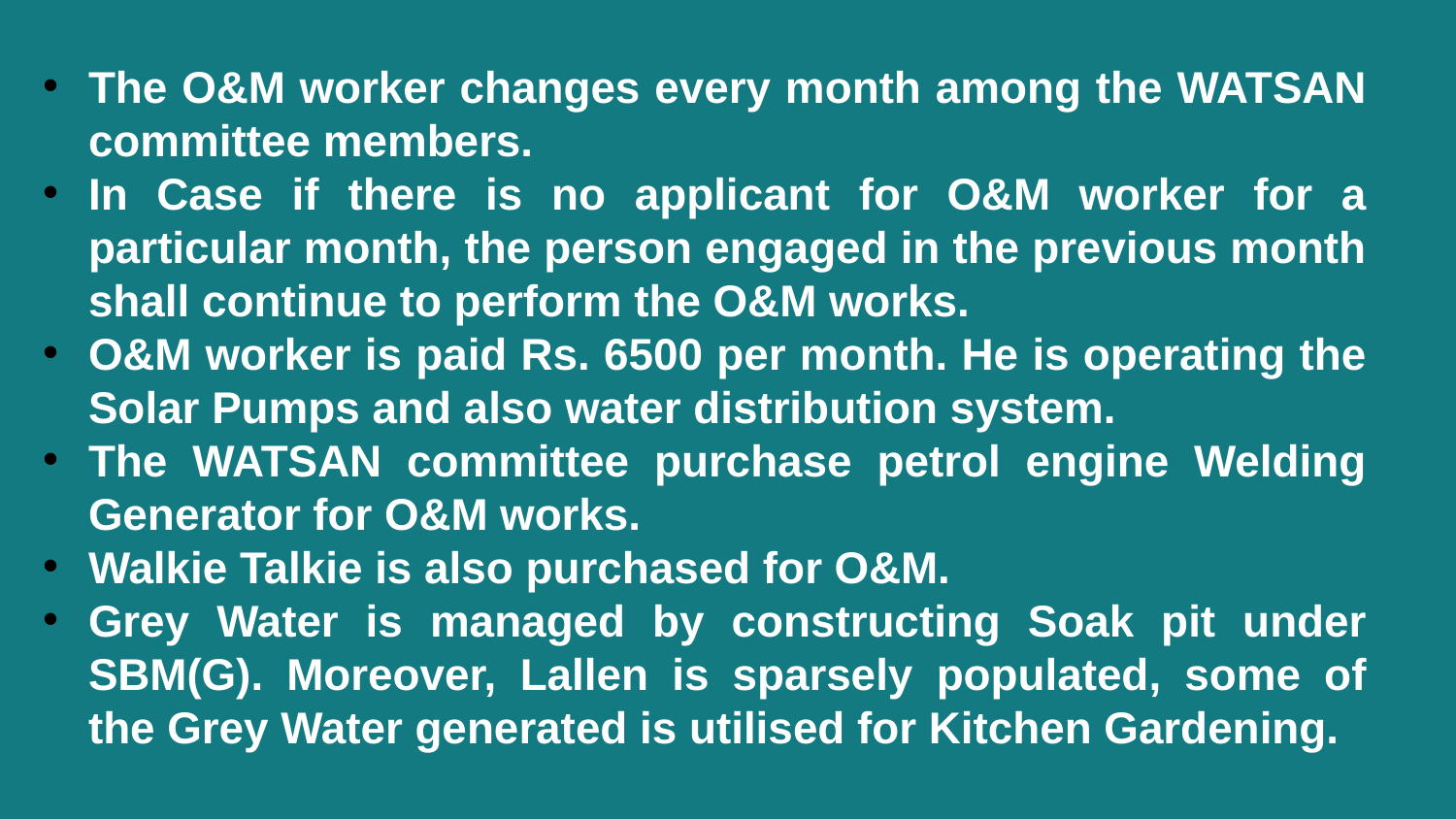

The O&M worker changes every month among the WATSAN committee members.
In Case if there is no applicant for O&M worker for a particular month, the person engaged in the previous month shall continue to perform the O&M works.
O&M worker is paid Rs. 6500 per month. He is operating the Solar Pumps and also water distribution system.
The WATSAN committee purchase petrol engine Welding Generator for O&M works.
Walkie Talkie is also purchased for O&M.
Grey Water is managed by constructing Soak pit under SBM(G). Moreover, Lallen is sparsely populated, some of the Grey Water generated is utilised for Kitchen Gardening.